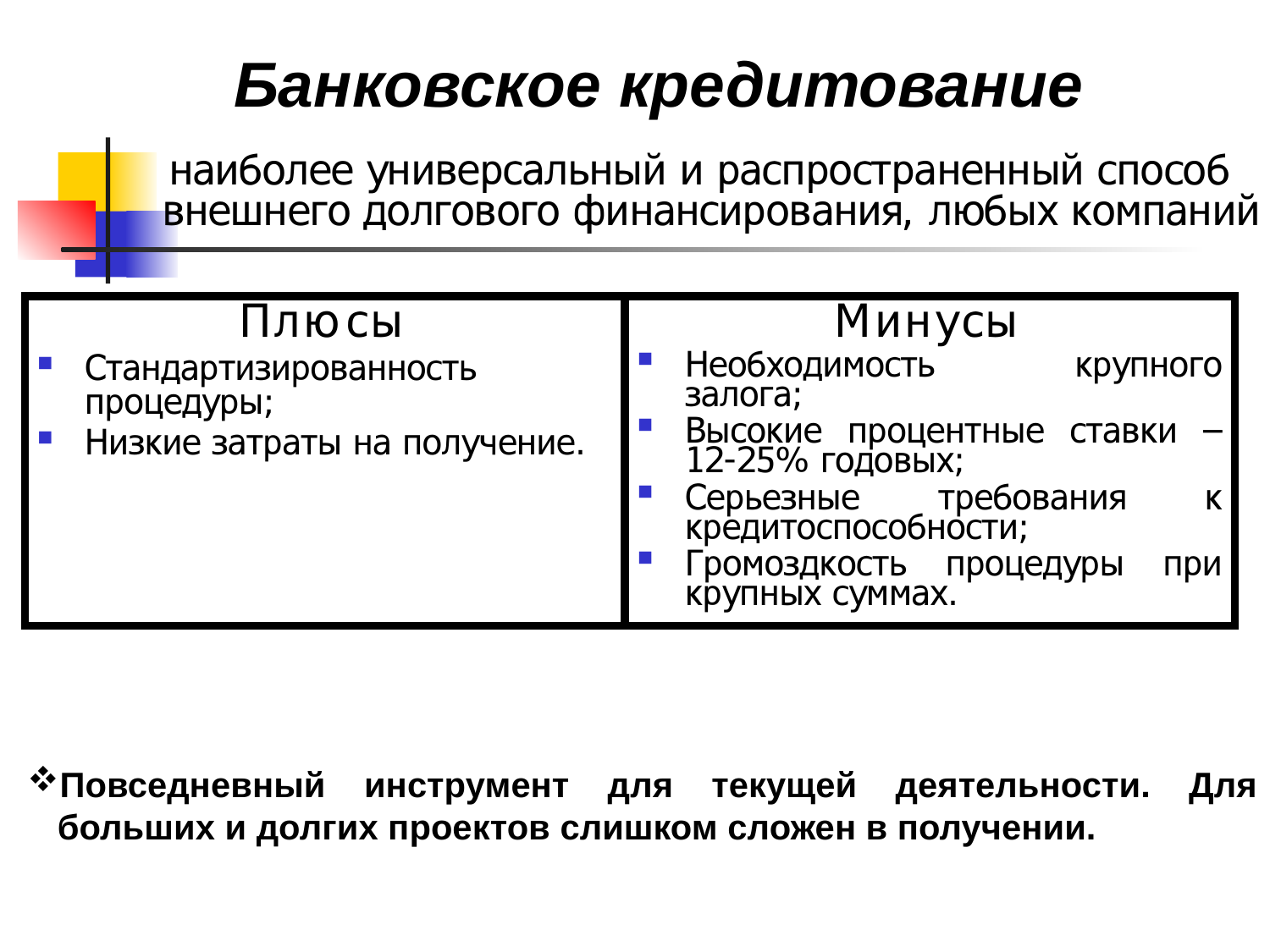

Банковское кредитование
наиболее универсальный и распространенный способ внешнего долгового финансирования, любых компаний
Плюсы
Стандартизированность процедуры;
Низкие затраты на получение.
Минусы
Необходимость крупного залога;
Высокие процентные ставки – 12-25% годовых;
Серьезные требования к кредитоспособности;
Громоздкость процедуры при крупных суммах.
Повседневный инструмент для текущей деятельности. Для больших и долгих проектов слишком сложен в получении.